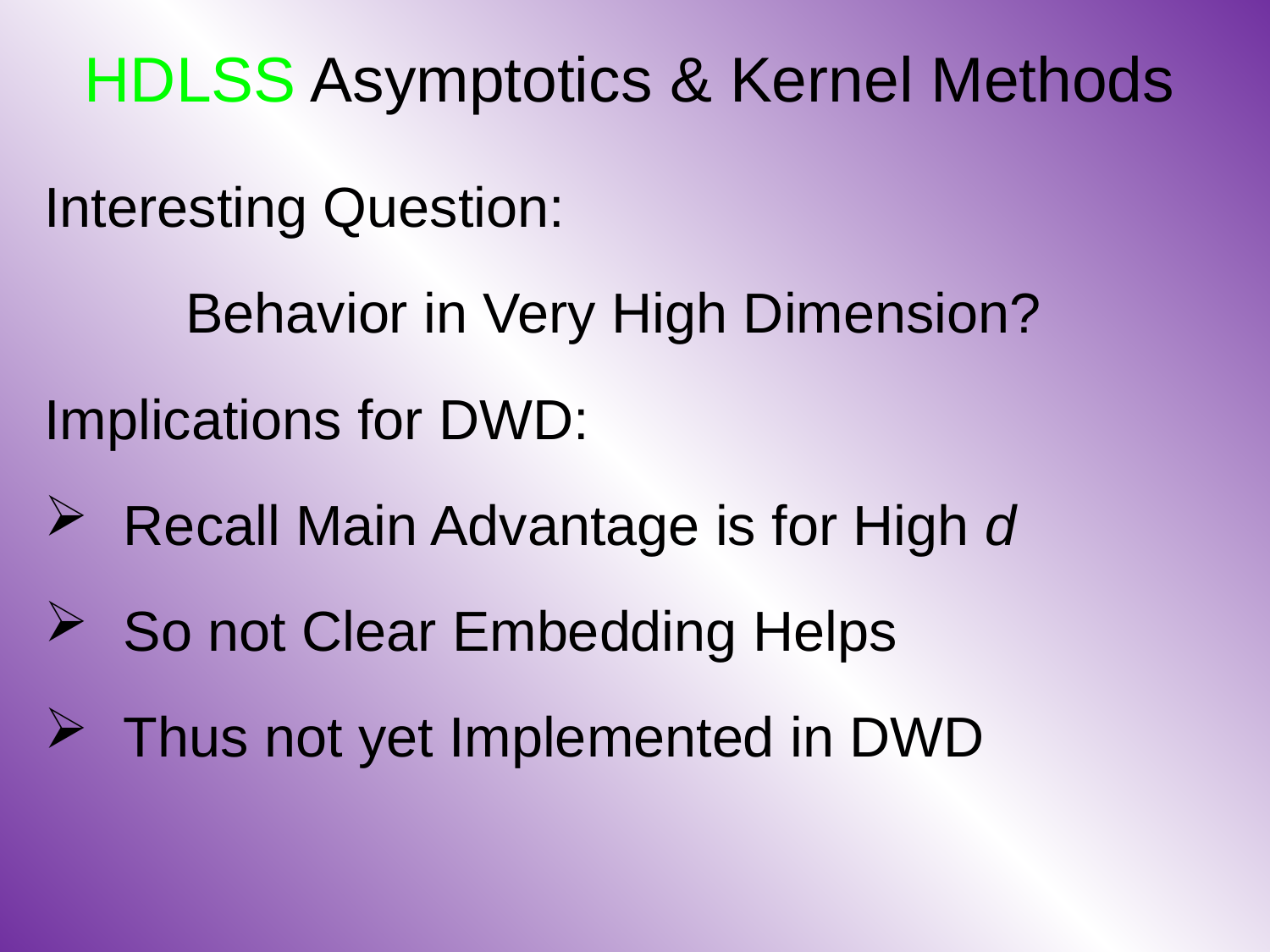

# HDLSS Asymptotics & Kernel Methods
Interesting Question:
Behavior in Very High Dimension?
Implications for DWD:
  Recall Main Advantage is for High d
  So not Clear Embedding Helps
  Thus not yet Implemented in DWD